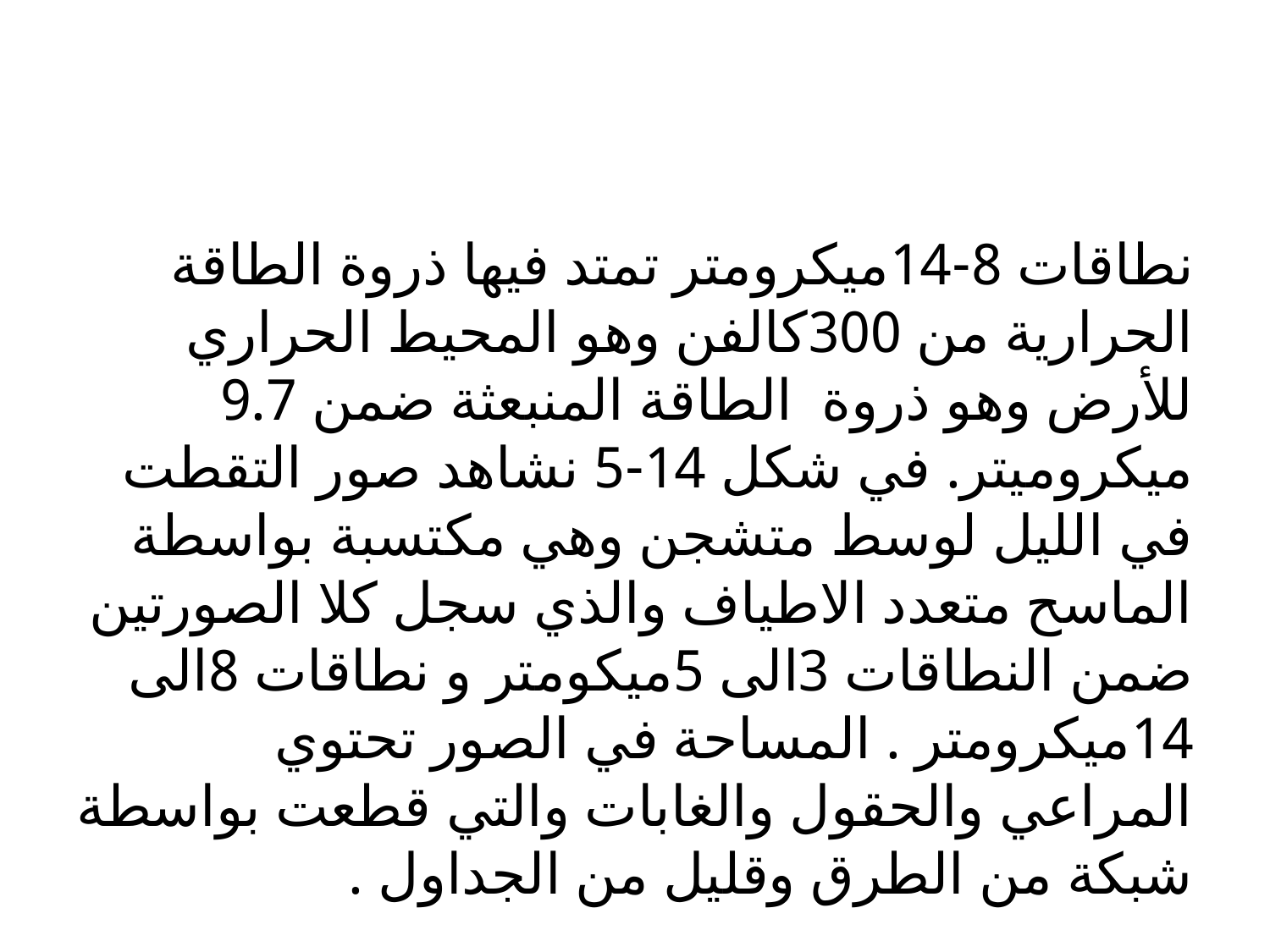

نطاقات 8-14ميكرومتر تمتد فيها ذروة الطاقة الحرارية من 300كالفن وهو المحيط الحراري للأرض وهو ذروة  الطاقة المنبعثة ضمن 9.7 ميكروميتر. في شكل 14-5 نشاهد صور التقطت في الليل لوسط متشجن وهي مكتسبة بواسطة الماسح متعدد الاطياف والذي سجل كلا الصورتين ضمن النطاقات 3الى 5ميكومتر و نطاقات 8الى 14ميكرومتر . المساحة في الصور تحتوي المراعي والحقول والغابات والتي قطعت بواسطة شبكة من الطرق وقليل من الجداول .